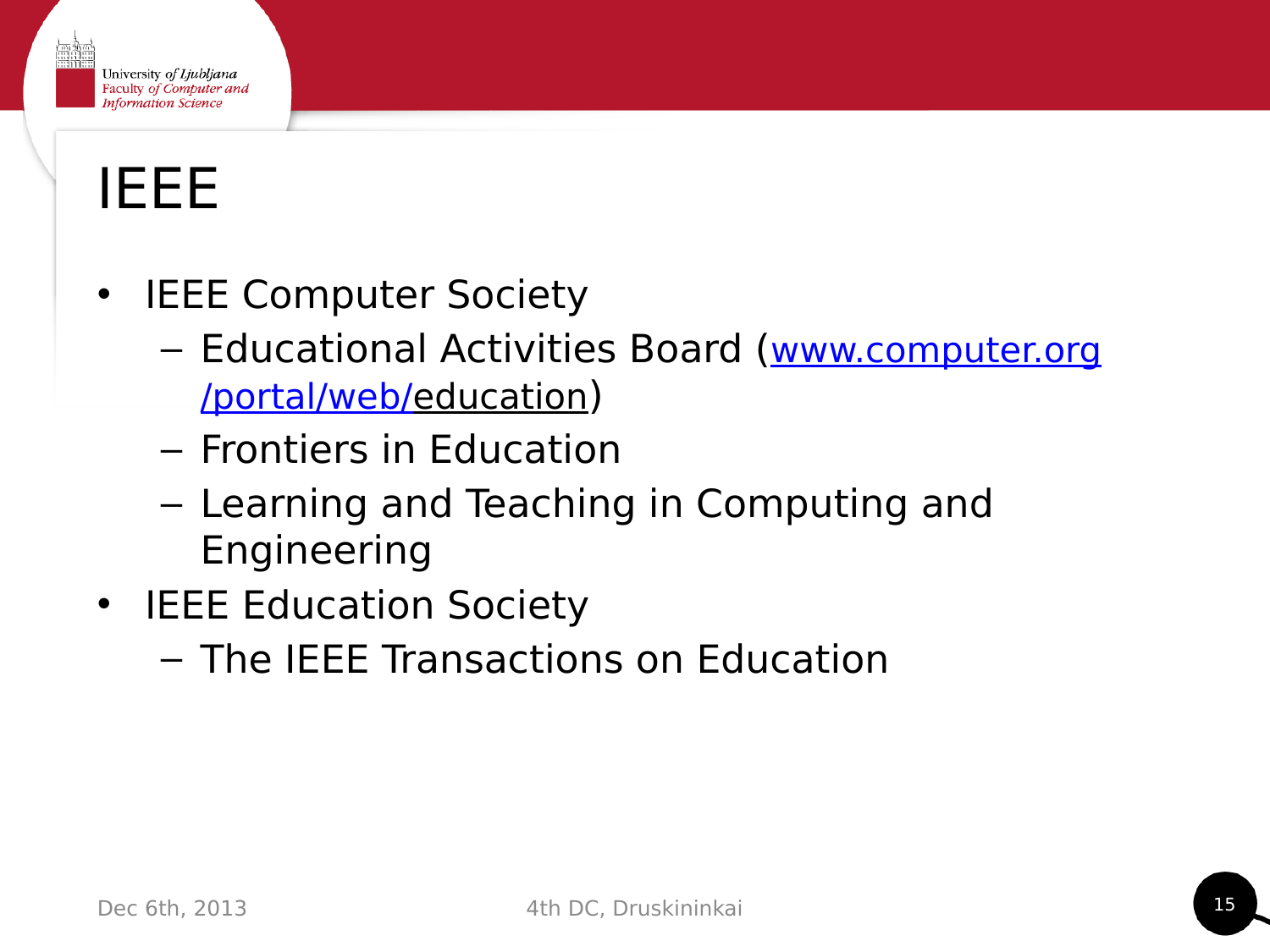

# IEEE
IEEE Computer Society
Educational Activities Board (www.computer.org/portal/web/education)
Frontiers in Education
Learning and Teaching in Computing and Engineering
IEEE Education Society
The IEEE Transactions on Education
15
Dec 6th, 2013
4th DC, Druskininkai